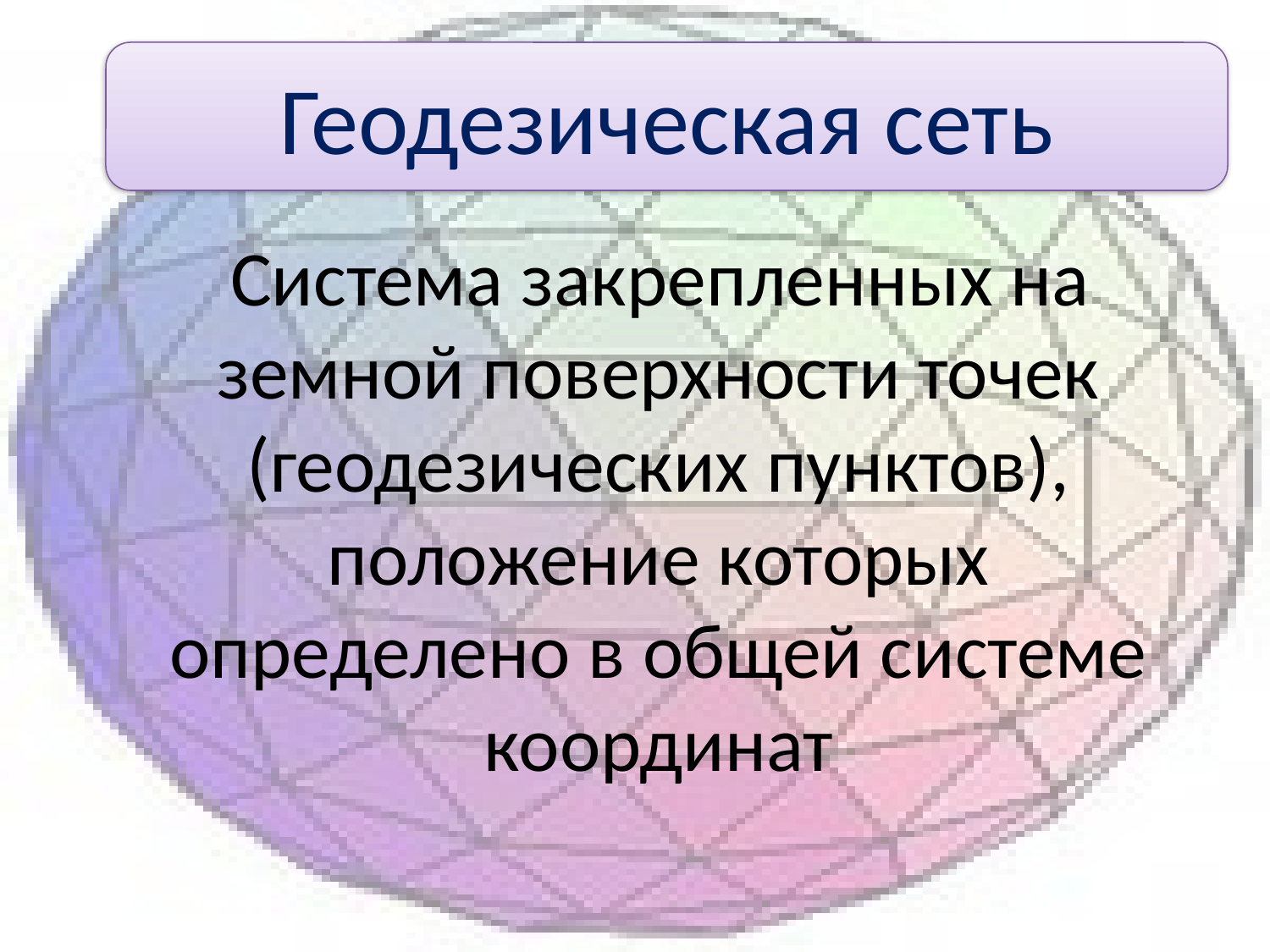

#
Геодезическая сеть
    Система закрепленных на земной поверхности точек (геодезических пунктов), положение которых определено в общей системе координат